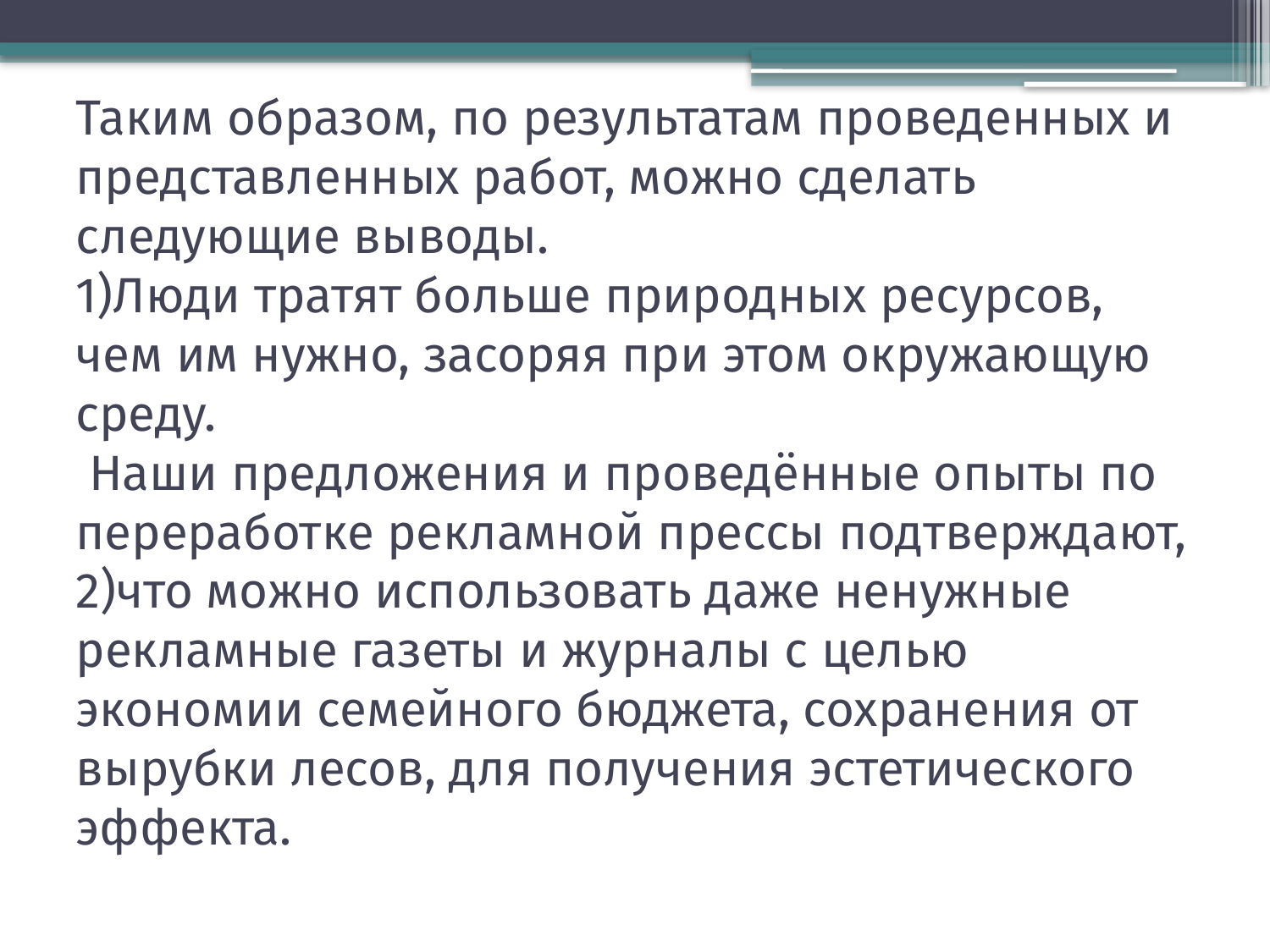

# Таким образом, по результатам проведенных и представленных работ, можно сделать следующие выводы. 1)Люди тратят больше природных ресурсов, чем им нужно, засоряя при этом окружающую среду. Наши предложения и проведённые опыты по переработке рекламной прессы подтверждают, 2)что можно использовать даже ненужные рекламные газеты и журналы с целью экономии семейного бюджета, сохранения от вырубки лесов, для получения эстетического эффекта.